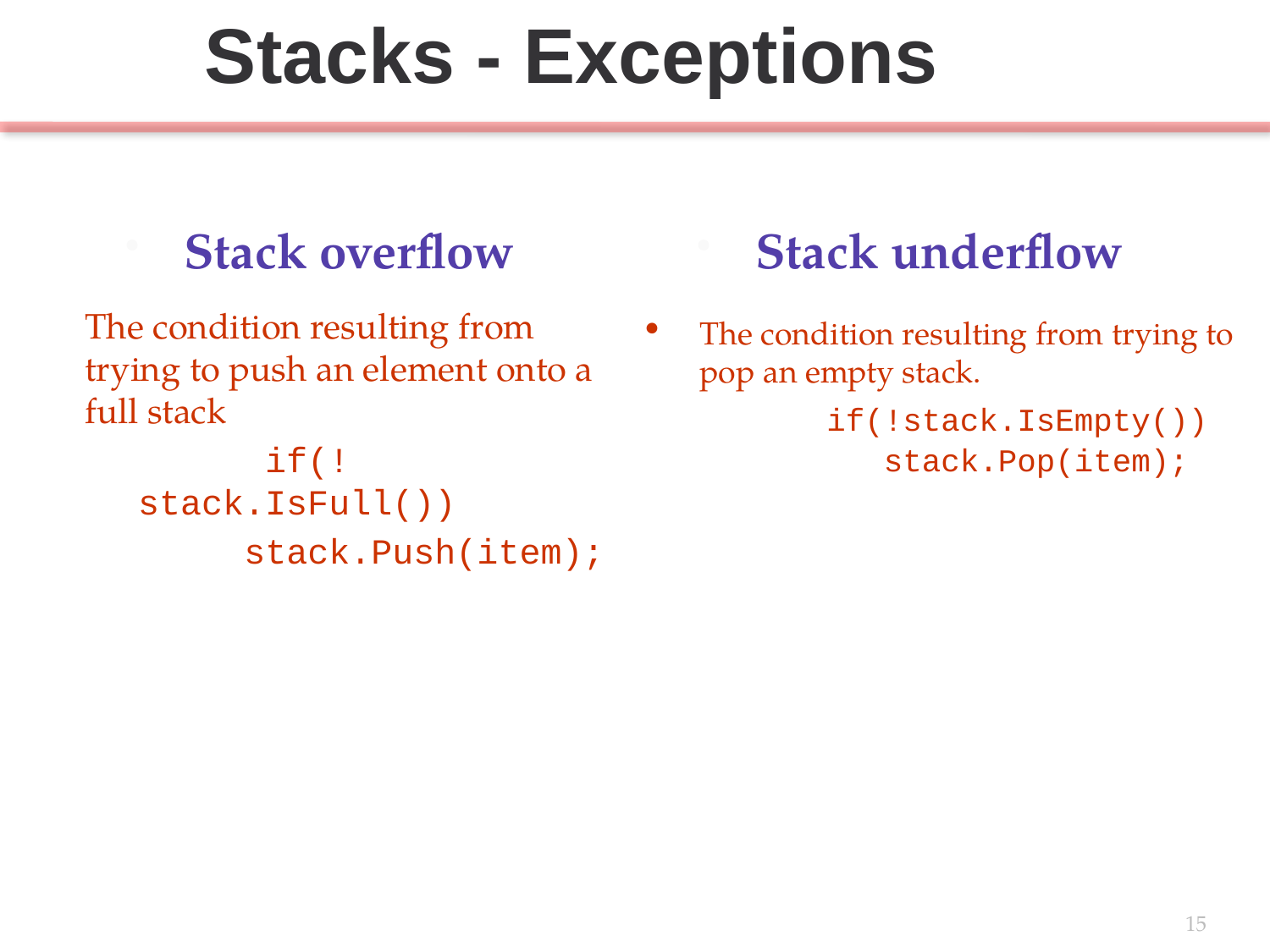

Stacks - Exceptions
Stack overflow
Stack underflow
The condition resulting from trying to push an element onto a full stack
		if(!stack.IsFull())
	     stack.Push(item);

The condition resulting from trying to pop an empty stack.
		if(!stack.IsEmpty())
		   stack.Pop(item);
15